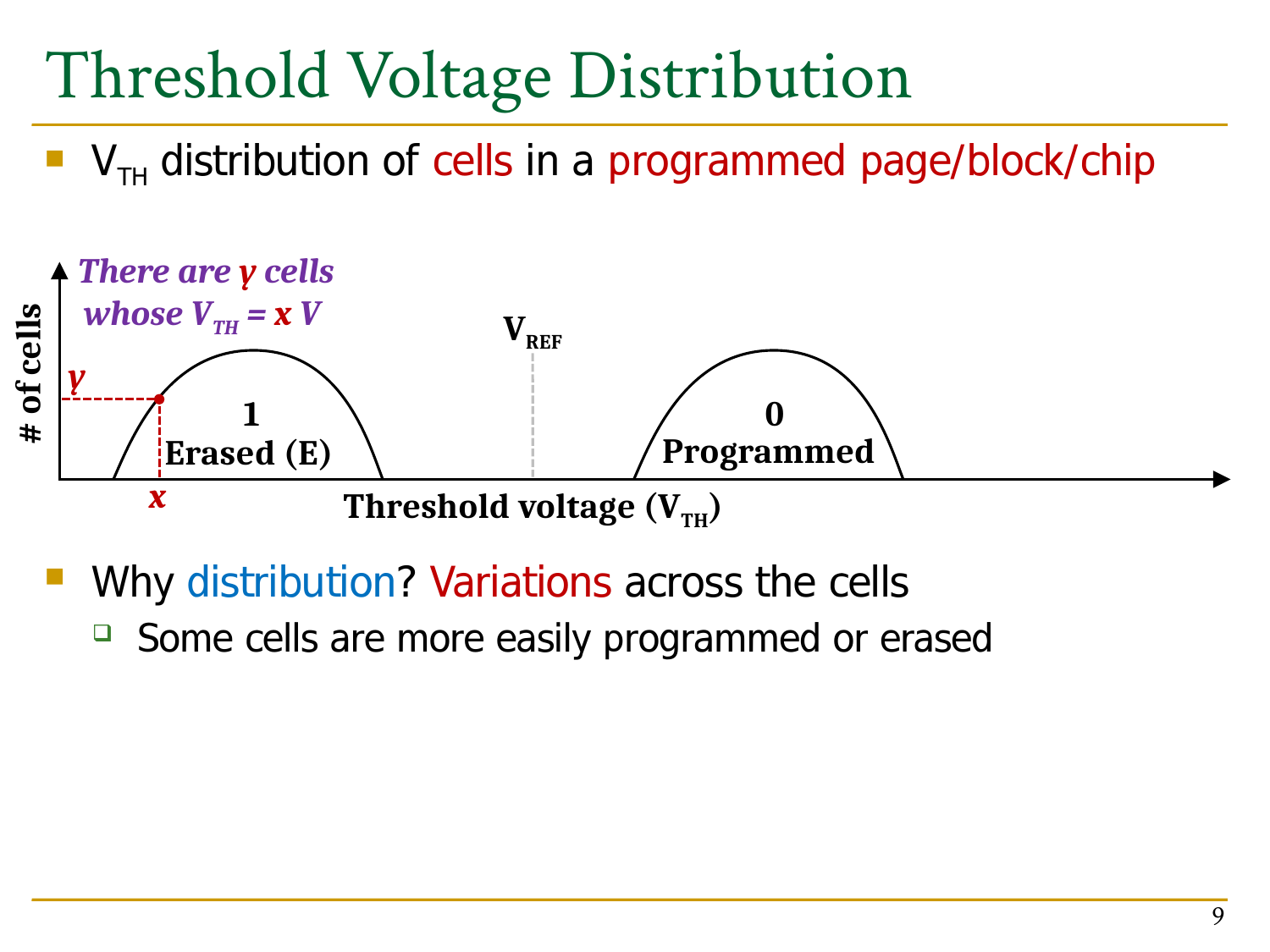

# Threshold Voltage Distribution
VTH distribution of cells in a programmed page/block/chip

Why distribution? Variations across the cells
Some cells are more easily programmed or erased

There are y cells
whose VTH = x V
y
x
VREF

# of cells
1
0
Programmed
Erased (E)
Threshold voltage (VTH)
9